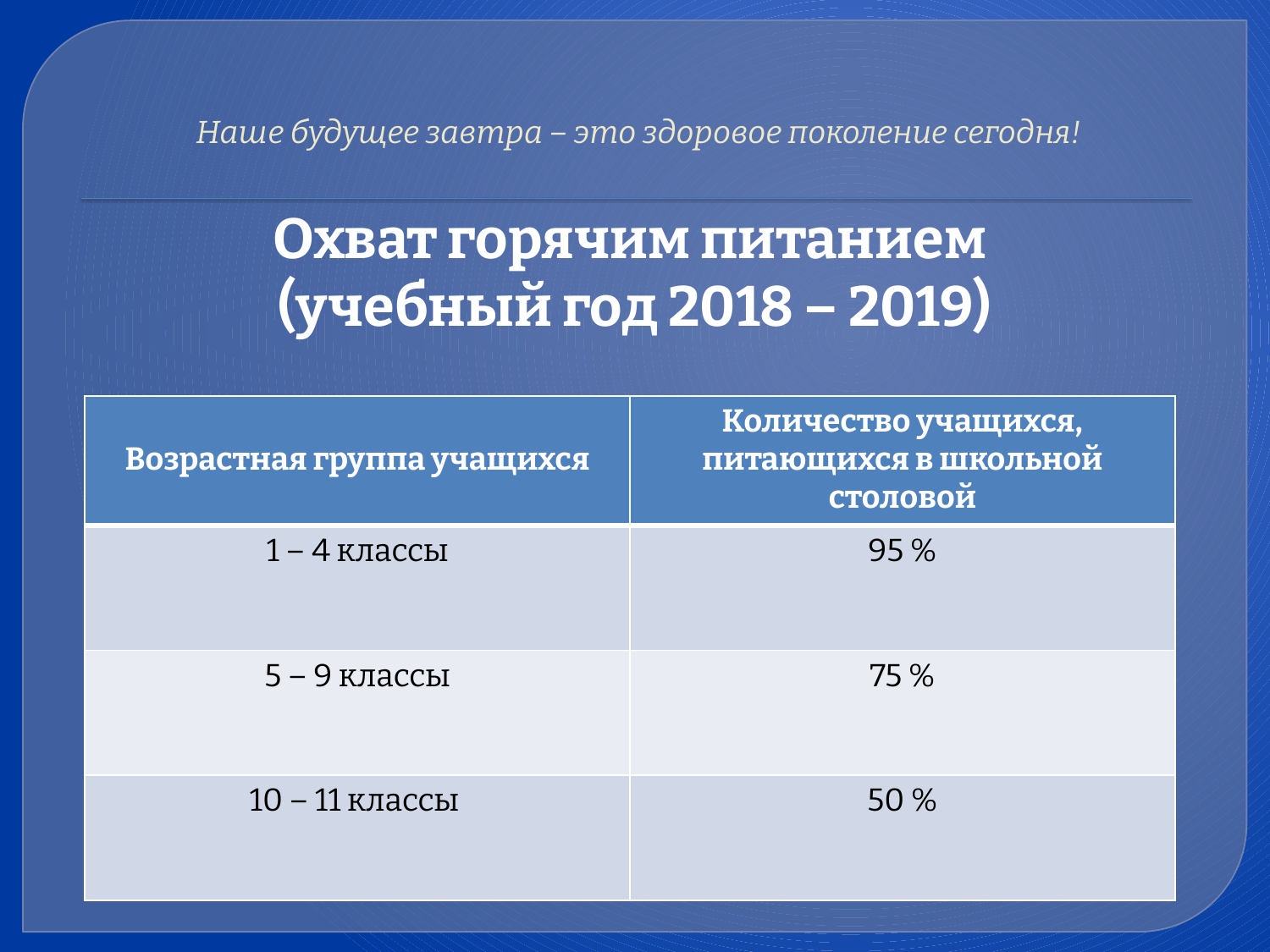

# Наше будущее завтра – это здоровое поколение сегодня!
Охват горячим питанием
(учебный год 2018 – 2019)

| Возрастная группа учащихся | Количество учащихся, питающихся в школьной столовой |
| --- | --- |
| 1 – 4 классы | 95 % |
| 5 – 9 классы | 75 % |
| 10 – 11 классы | 50 % |